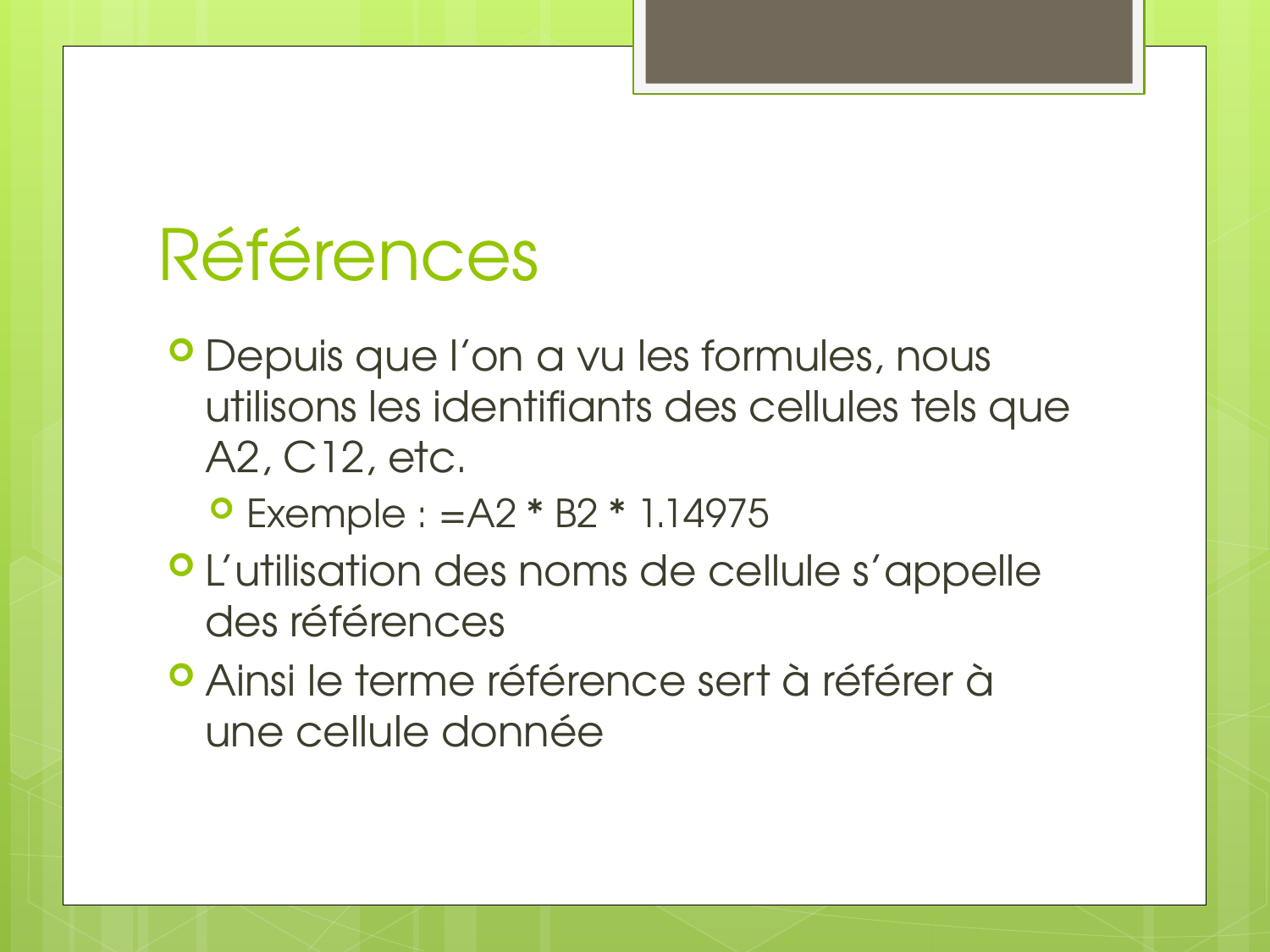

# Références
Depuis que l’on a vu les formules, nous utilisons les identifiants des cellules tels que A2, C12, etc.
Exemple : =A2 * B2 * 1.14975
L’utilisation des noms de cellule s’appelle des références
Ainsi le terme référence sert à référer à une cellule donnée